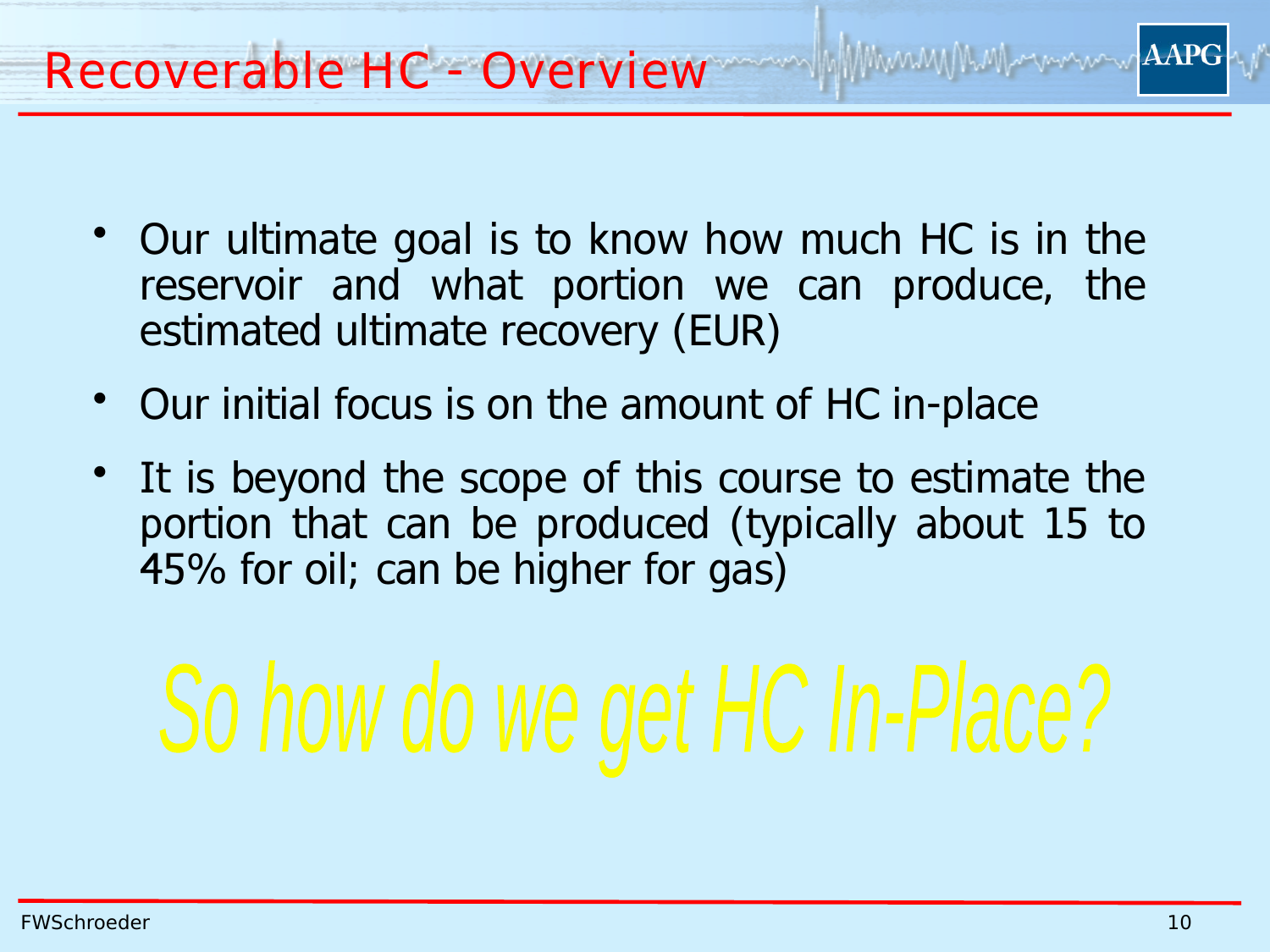

# Recoverable HC - Overview
Our ultimate goal is to know how much HC is in the reservoir and what portion we can produce, the estimated ultimate recovery (EUR)
Our initial focus is on the amount of HC in-place
It is beyond the scope of this course to estimate the portion that can be produced (typically about 15 to 45% for oil; can be higher for gas)
So how do we get HC In-Place?